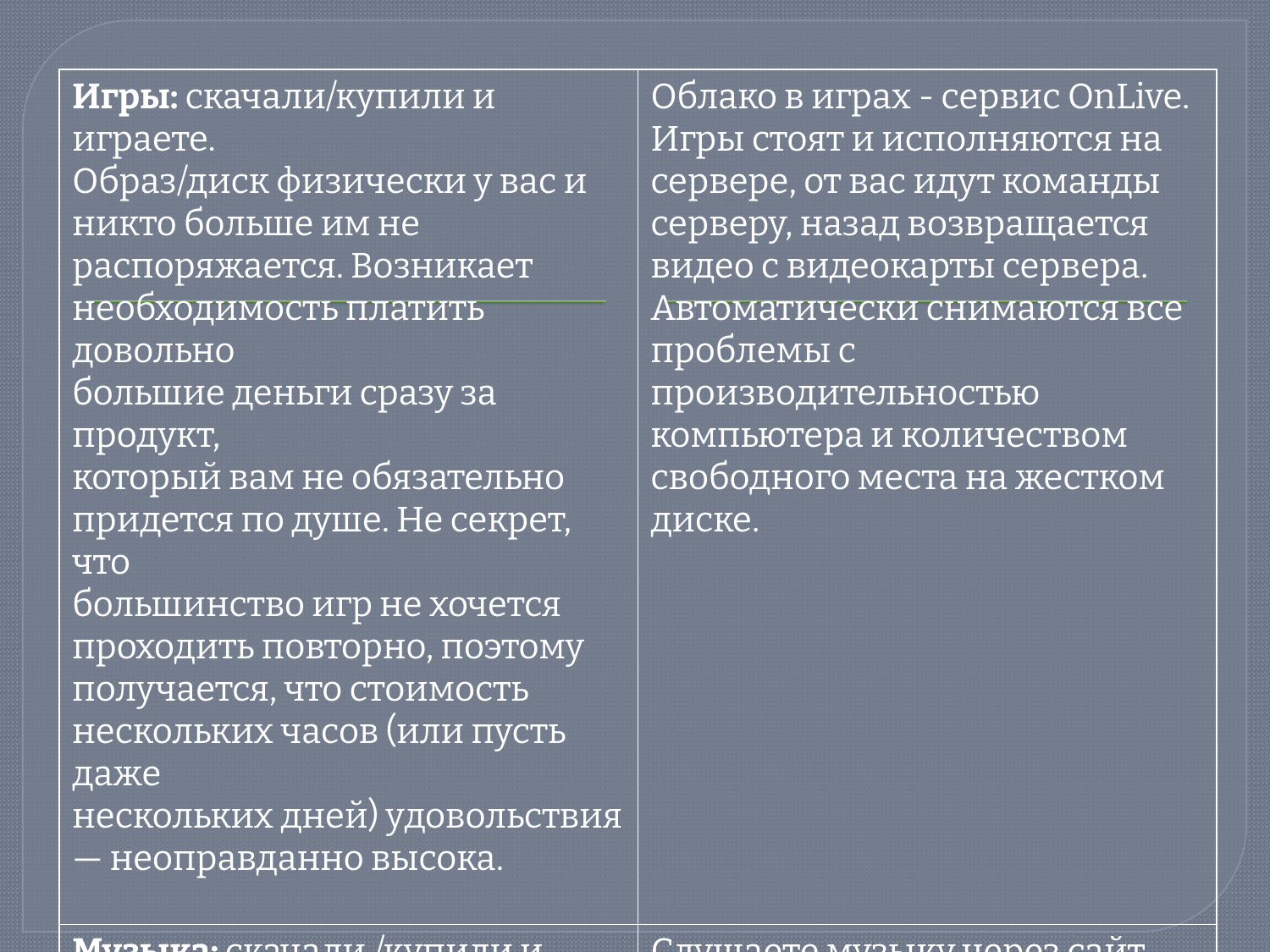

| Игры: скачали/купили и играете. Образ/диск физически у вас и никто больше им не распоряжается. Возникает необходимость платить довольно большие деньги сразу за продукт, который вам не обязательно придется по душе. Не секрет, что большинство игр не хочется проходить повторно, поэтому получается, что стоимость нескольких часов (или пусть даже нескольких дней) удовольствия — неоправданно высока. | Облако в играх - сервис OnLive. Игры стоят и исполняются на сервере, от вас идут команды серверу, назад возвращается видео с видеокарты сервера. Автоматически снимаются все проблемы с производительностью компьютера и количеством свободного места на жестком диске. |
| --- | --- |
| Музыка: скачали,/купили и слушаете. Файлы/диски физически у вас. | Слушаете музыку через сайт. Можно выбрать и только потом скачать. |